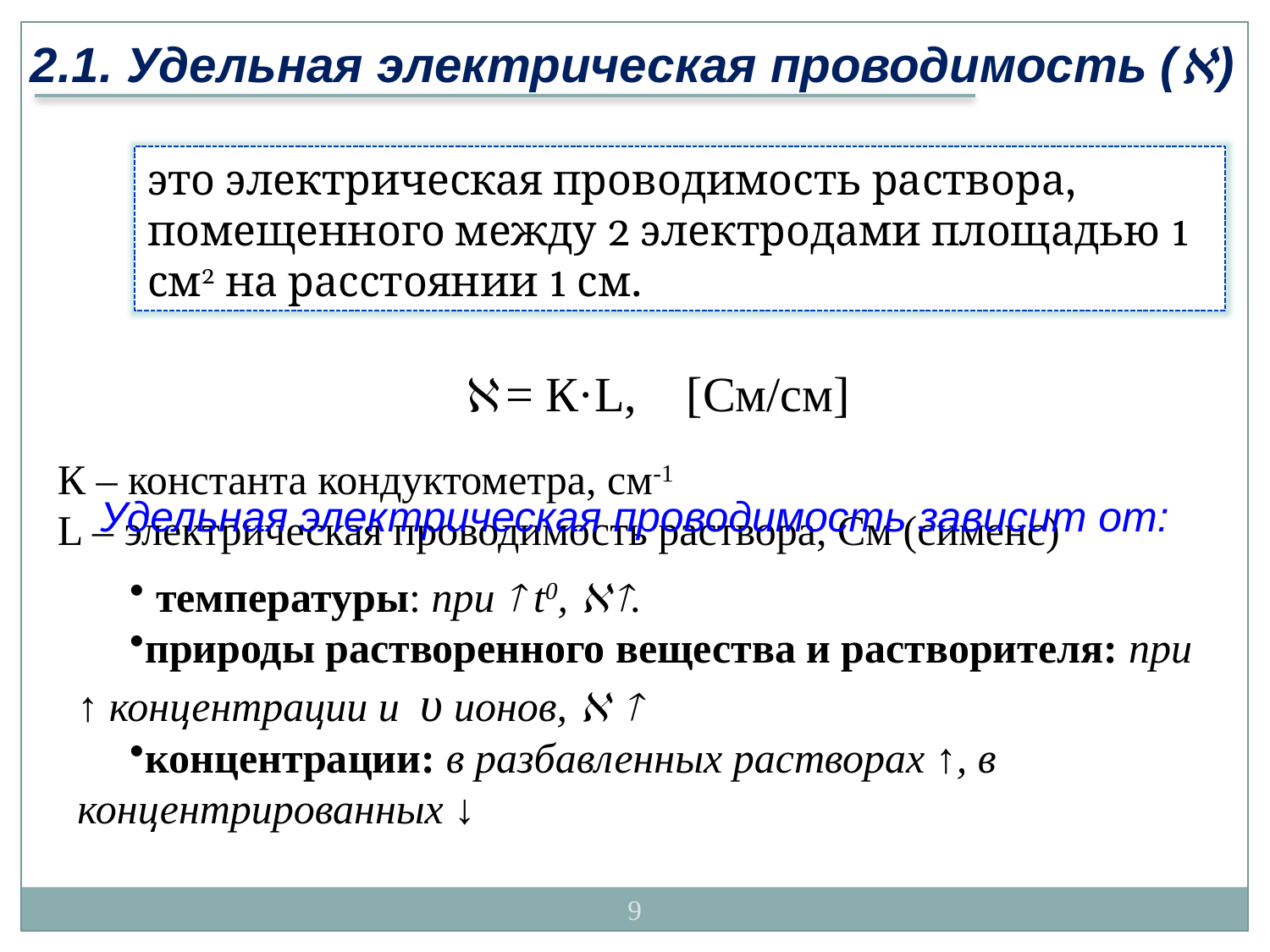

2.1. Удельная электрическая проводимость (ℵ)
это электрическая проводимость раствора, помещенного между 2 электродами площадью 1 см2 на расстоянии 1 см.
ℵ= К·L,    [Cм/см]
К – константа кондуктометра, см-1
L – электрическая проводимость раствора, См (сименс)
Удельная электрическая проводимость зависит от:

 температуры: при ↑ t0, ℵ↑.
природы растворенного вещества и растворителя: при ↑ концентрации и  υ ионов, ℵ ↑
концентрации: в разбавленных растворах ↑, в концентрированных ↓
9